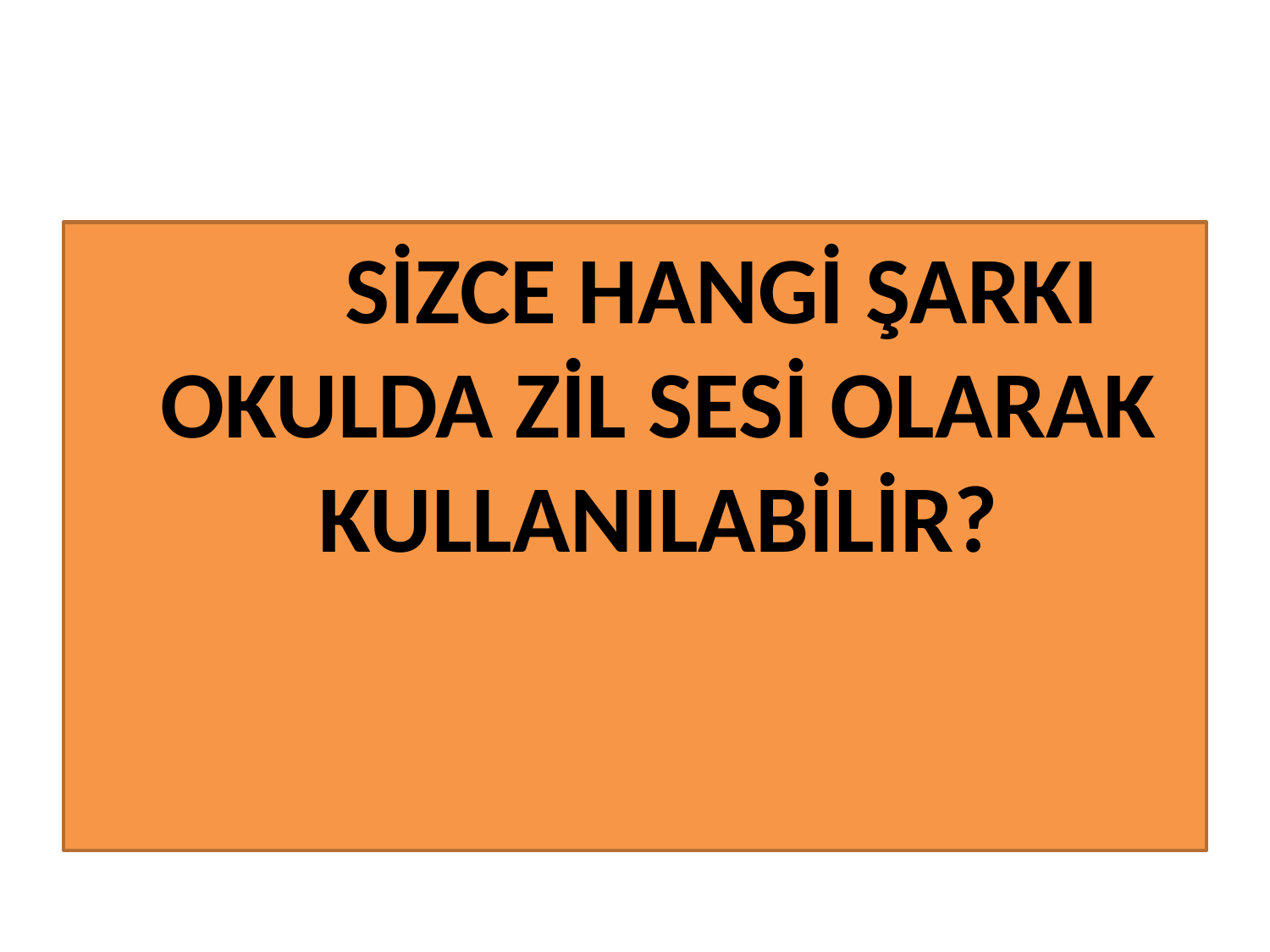

SİZCE HANGİ ŞARKI OKULDA ZİL SESİ OLARAK KULLANILABİLİR?